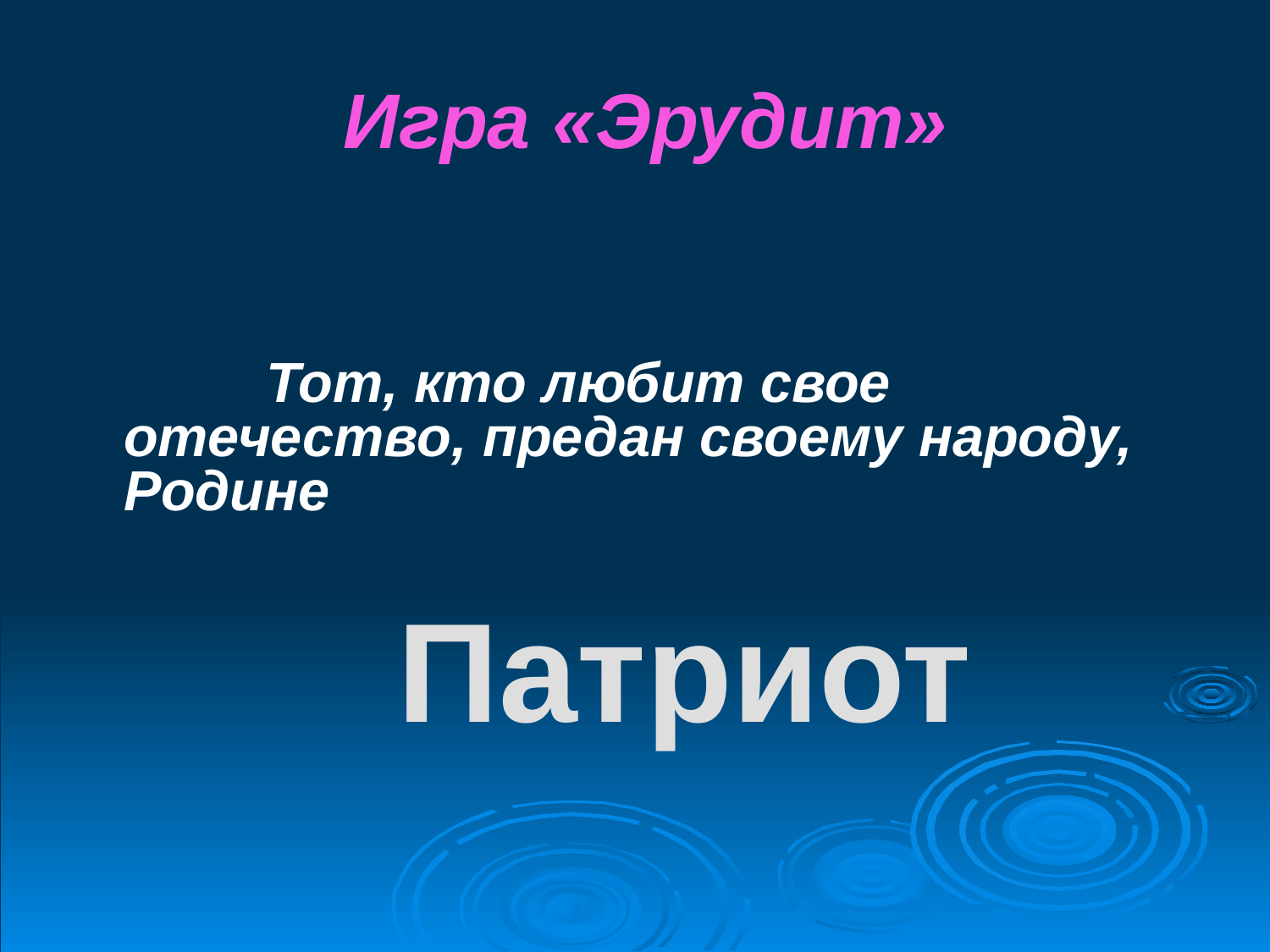

# Игра «Эрудит»

		 Тот, кто любит свое отечество, предан своему народу, Родине
Патриот